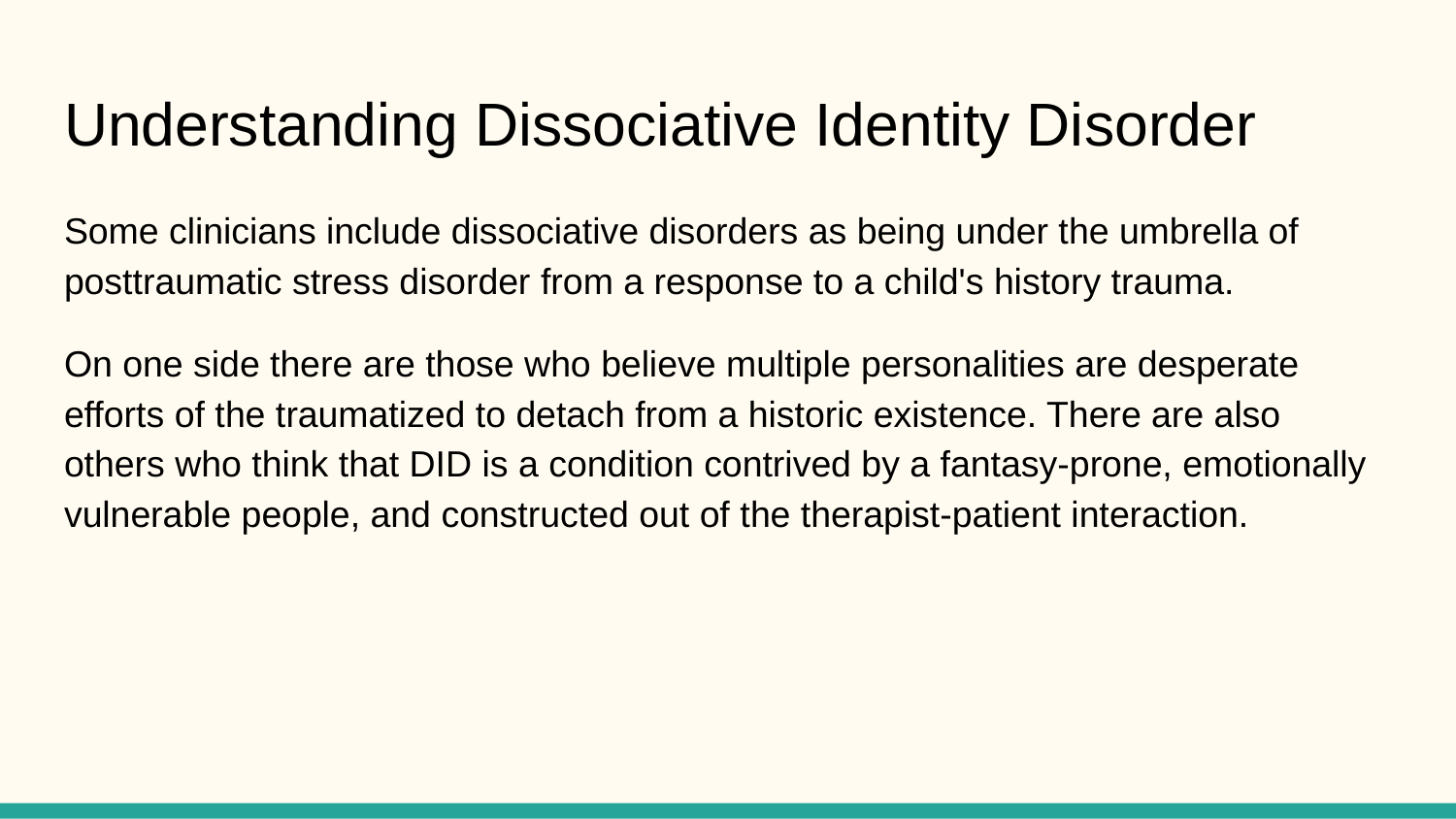

# Understanding Dissociative Identity Disorder
Some clinicians include dissociative disorders as being under the umbrella of posttraumatic stress disorder from a response to a child's history trauma.
On one side there are those who believe multiple personalities are desperate efforts of the traumatized to detach from a historic existence. There are also others who think that DID is a condition contrived by a fantasy-prone, emotionally vulnerable people, and constructed out of the therapist-patient interaction.